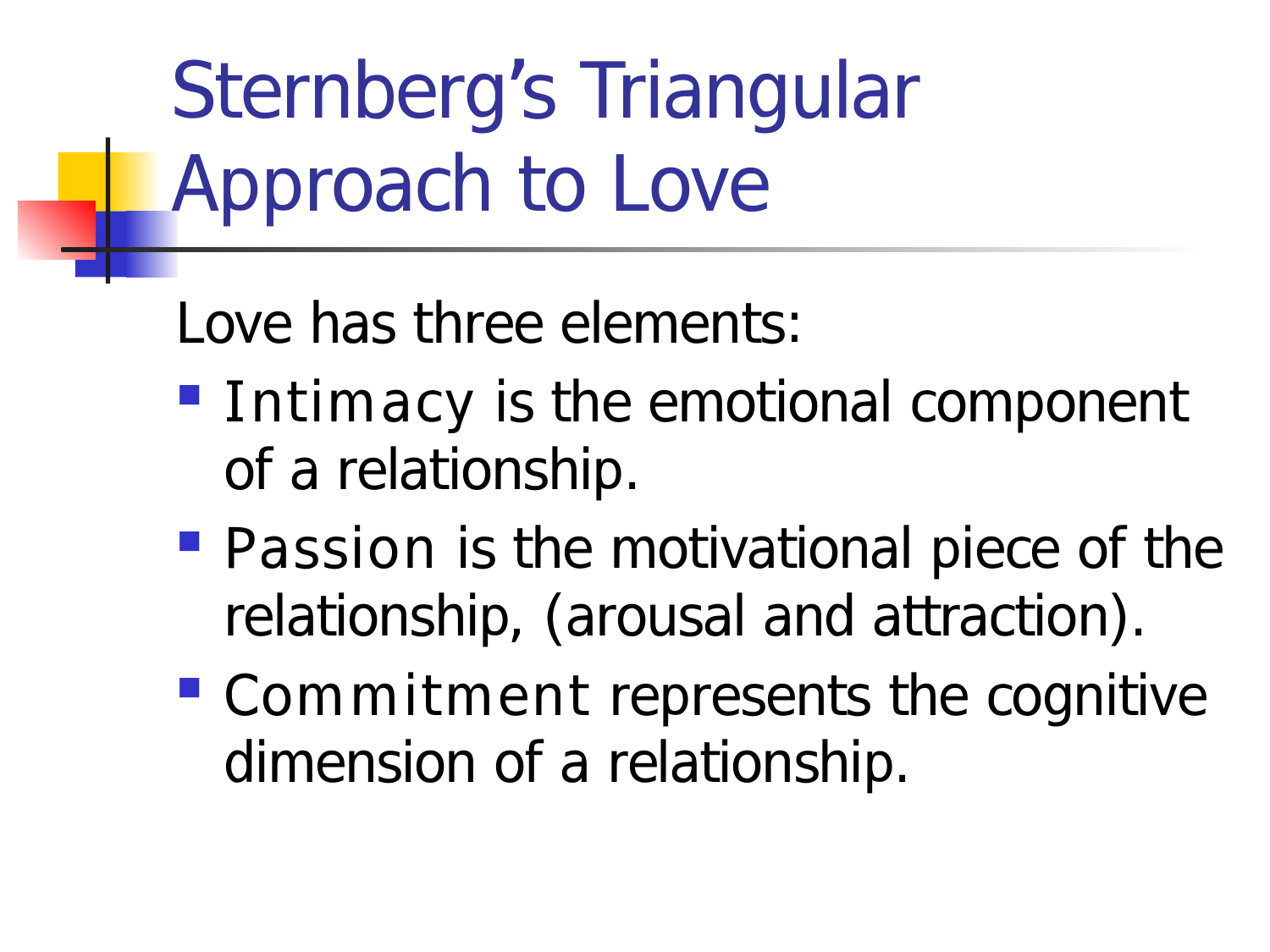

# Sternberg’s Triangular Approach to Love
Love has three elements:
Intimacy is the emotional component of a relationship.
Passion is the motivational piece of the relationship, (arousal and attraction).
Commitment represents the cognitive dimension of a relationship.